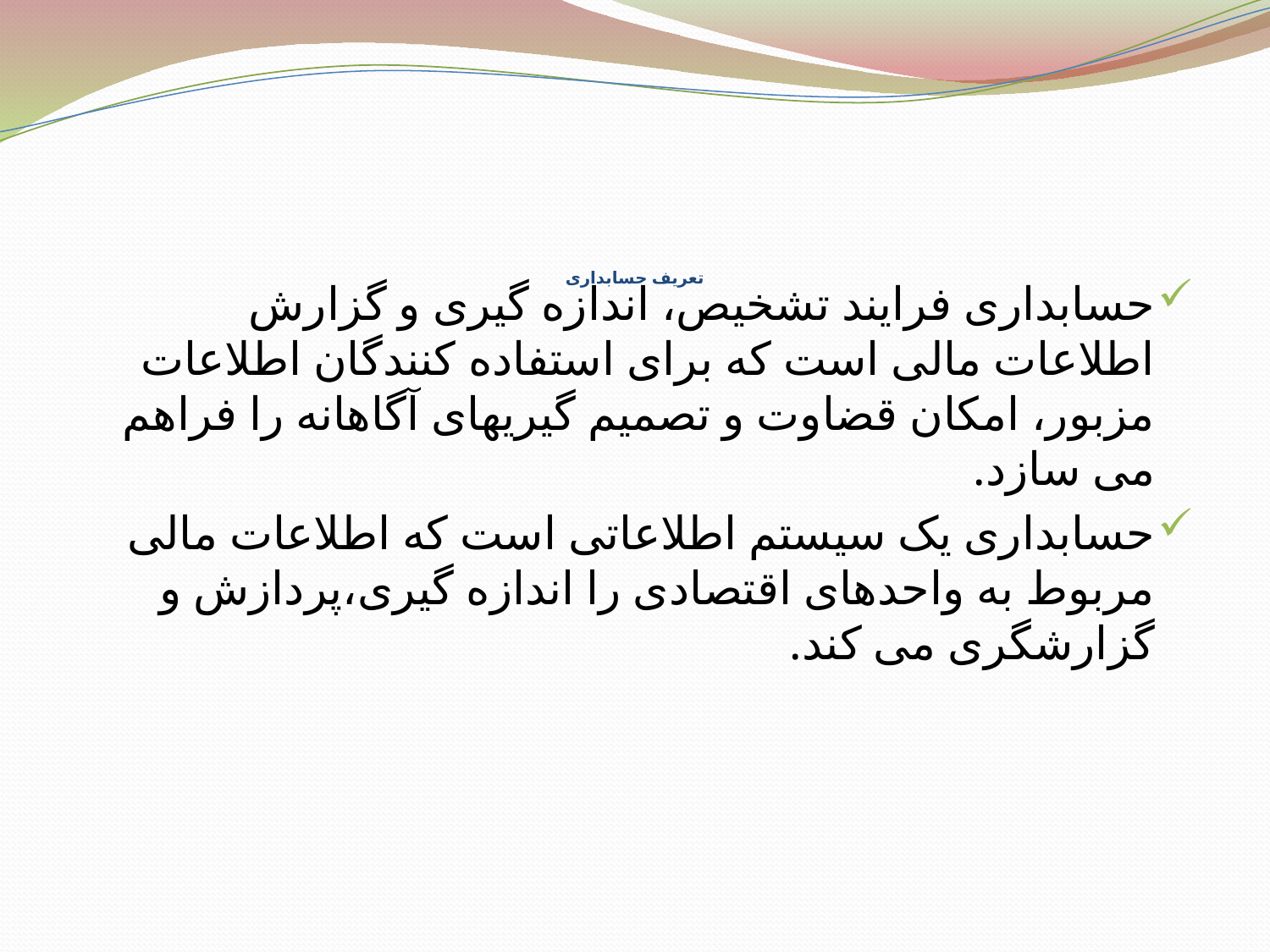

# تعریف حسابداری
حسابداری فرایند تشخیص، اندازه گیری و گزارش اطلاعات مالی است که برای استفاده کنندگان اطلاعات مزبور، امکان قضاوت و تصمیم گیریهای آگاهانه را فراهم می سازد.
حسابداری یک سیستم اطلاعاتی است که اطلاعات مالی مربوط به واحدهای اقتصادی را اندازه گیری،پردازش و گزارشگری می کند.